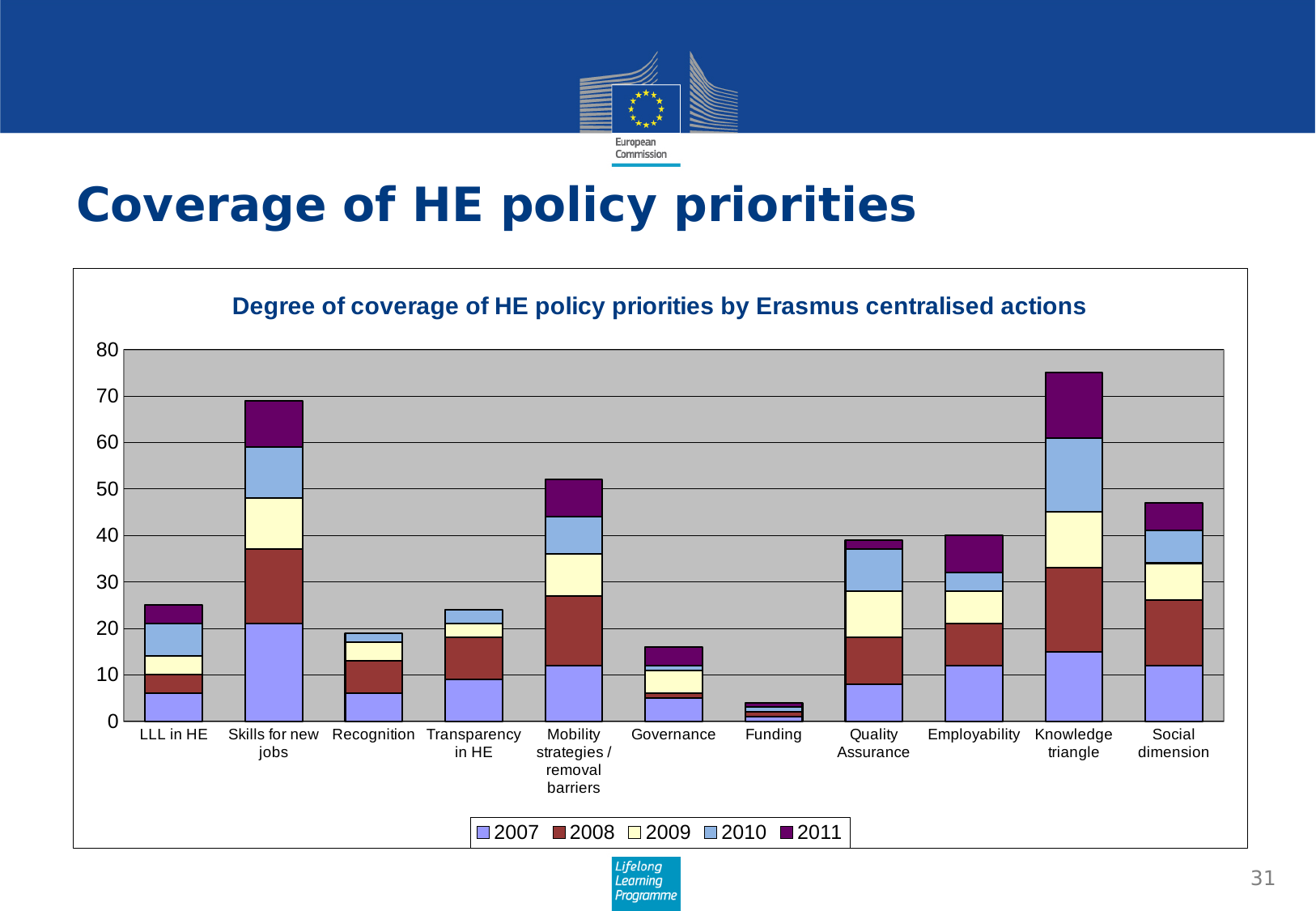

# Coverage of HE policy priorities

### Chart: Degree of coverage of HE policy priorities by Erasmus centralised actions

| Category |  |  |  |  |  |
|---|---|---|---|---|---|
| LLL in HE | 6.0 | 4.0 | 4.0 | 7.0 | 4.0 |
| Skills for new jobs | 21.0 | 16.0 | 11.0 | 11.0 | 10.0 |
| Recognition | 6.0 | 7.0 | 4.0 | 2.0 | 0.0 |
| Transparency in HE | 9.0 | 9.0 | 3.0 | 3.0 | 0.0 |
| Mobility strategies / removal barriers | 12.0 | 15.0 | 9.0 | 8.0 | 8.0 |
| Governance | 5.0 | 1.0 | 5.0 | 1.0 | 4.0 |
| Funding | 1.0 | 1.0 | 0.0 | 1.0 | 1.0 |
| Quality Assurance | 8.0 | 10.0 | 10.0 | 9.0 | 2.0 |
| Employability | 12.0 | 9.0 | 7.0 | 4.0 | 8.0 |
| Knowledge triangle | 15.0 | 18.0 | 12.0 | 16.0 | 14.0 |
| Social dimension | 12.0 | 14.0 | 8.0 | 7.0 | 6.0 |
31